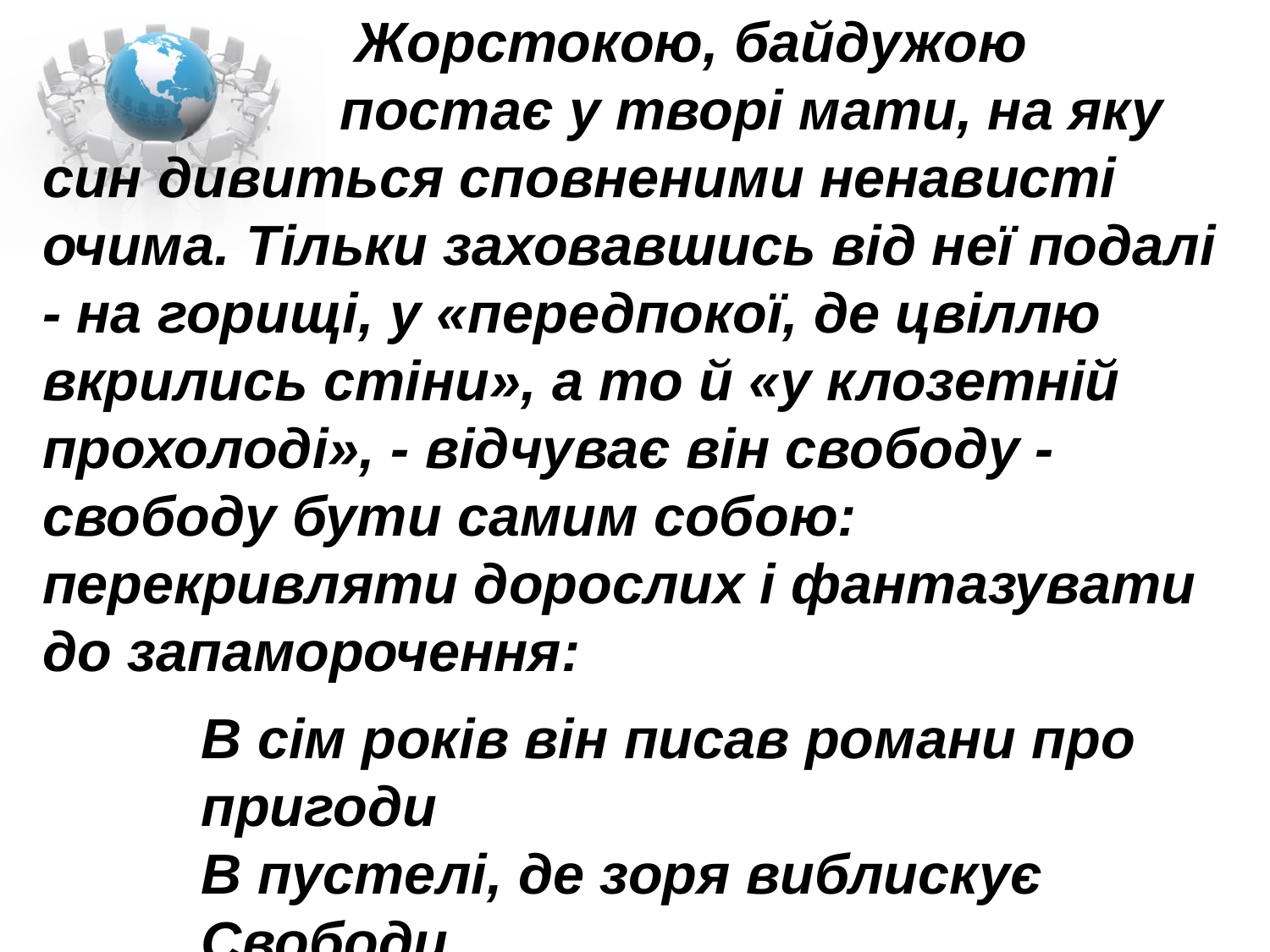

Жорстокою, байдужою
                   постає у творі мати, на яку син дивиться сповненими ненависті очима. Тільки заховавшись від неї подалі - на горищі, у «передпокої, де цвіллю вкрились стіни», а то й «у клозетній прохолоді», - відчуває він свободу - свободу бути самим собою: перекривляти дорослих і фантазувати до запаморочення:

В сім років він писав романи про пригоди
В пустелі, де зоря виблискує Свободи,
Ліси, сонця, яри, савани!